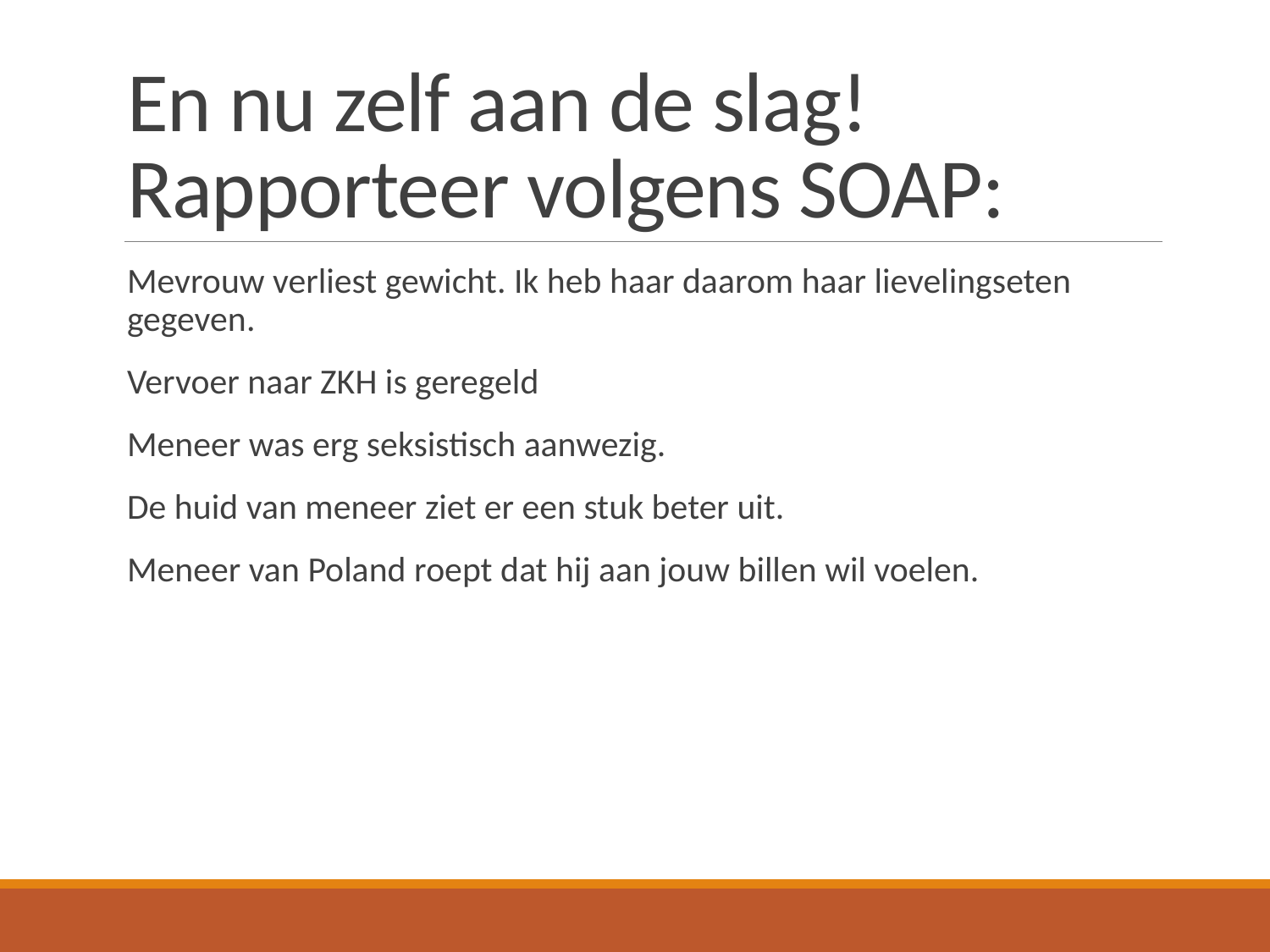

# En nu zelf aan de slag! Rapporteer volgens SOAP:
Mevrouw verliest gewicht. Ik heb haar daarom haar lievelingseten gegeven.
Vervoer naar ZKH is geregeld
Meneer was erg seksistisch aanwezig.
De huid van meneer ziet er een stuk beter uit.
Meneer van Poland roept dat hij aan jouw billen wil voelen.